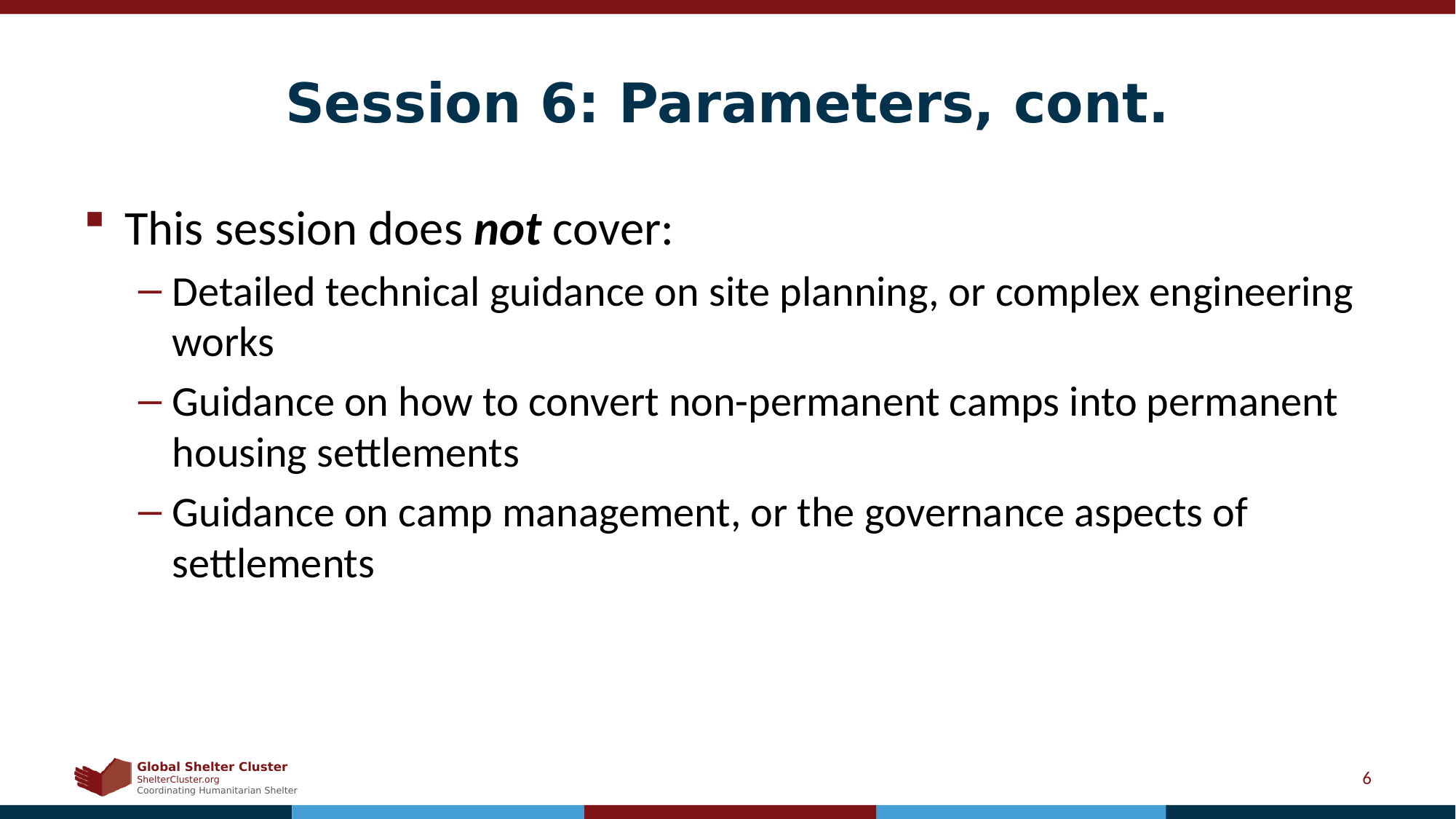

# Session 6: Parameters, cont.
This session does not cover:
Detailed technical guidance on site planning, or complex engineering works
Guidance on how to convert non-permanent camps into permanent housing settlements
Guidance on camp management, or the governance aspects of settlements
6